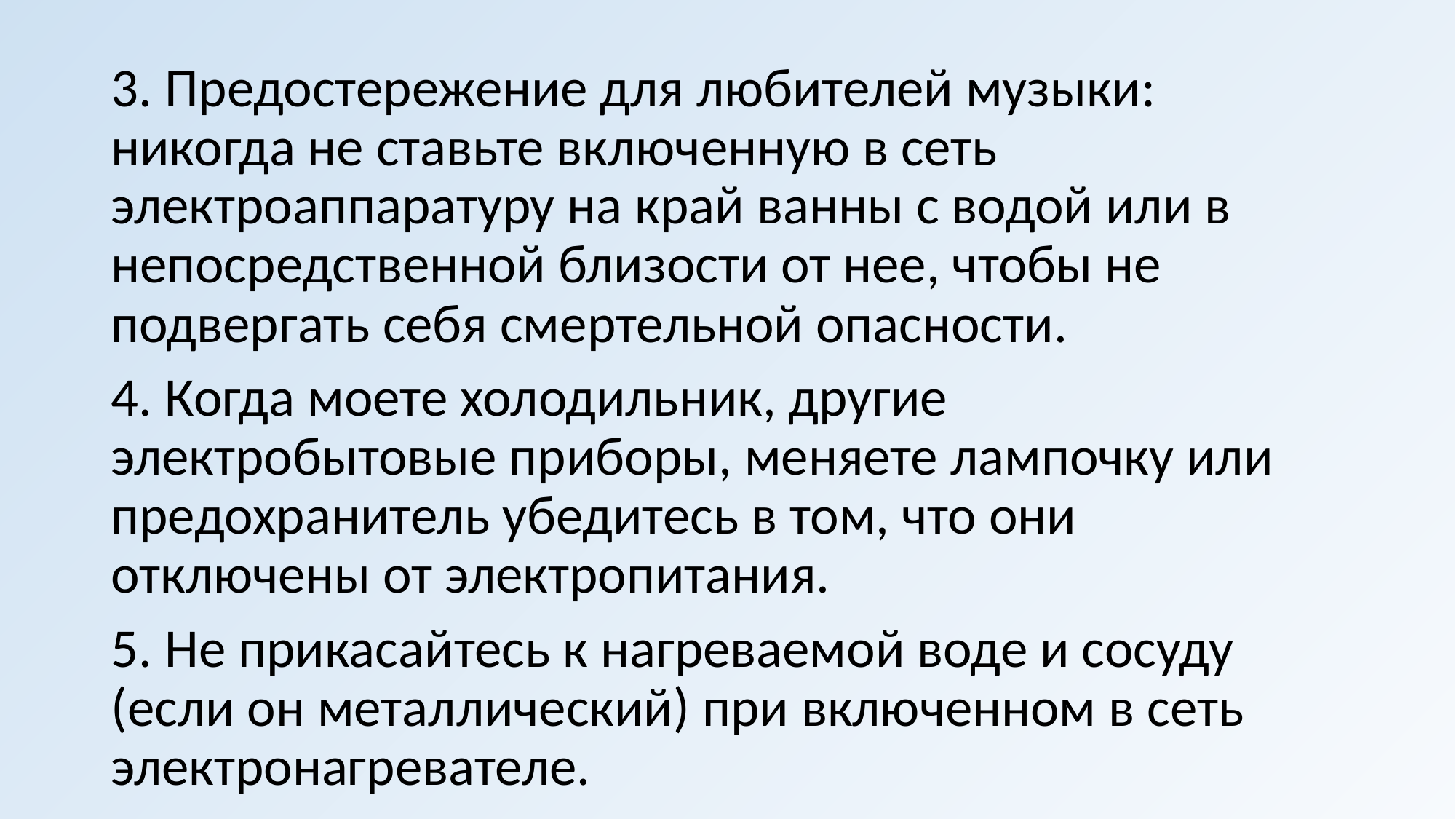

3. Предостережение для любителей музыки: никогда не ставьте включенную в сеть электроаппаратуру на край ванны с водой или в непосредственной близости от нее, чтобы не подвергать себя смертельной опасности.
4. Когда моете холодильник, другие электробытовые приборы, меняете лампочку или предохранитель убедитесь в том, что они отключены от электропитания.
5. Не прикасайтесь к нагреваемой воде и сосуду (если он металлический) при включенном в сеть электронагревателе.